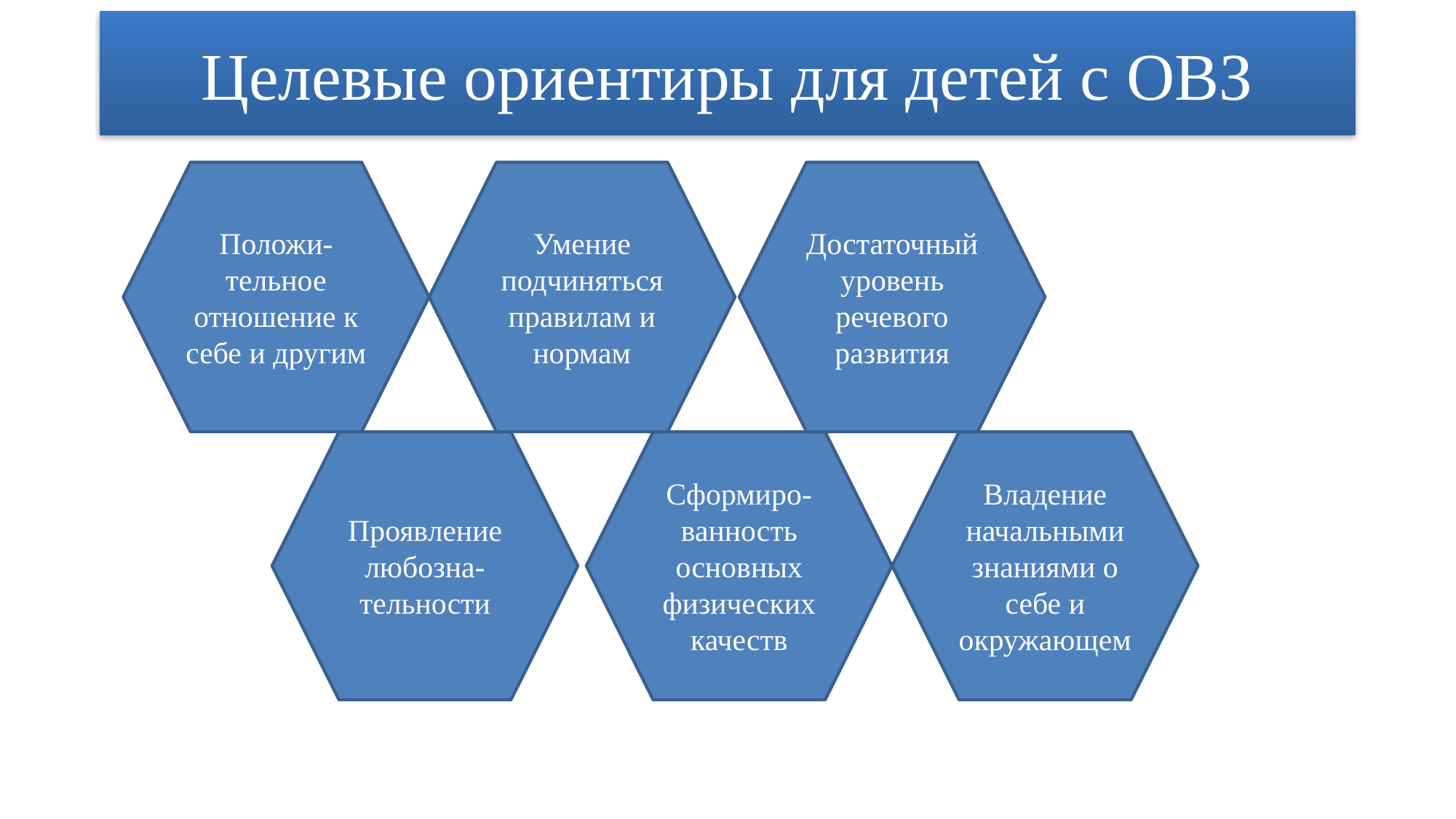

# Целевые ориентиры для детей с ОВЗ
Умение подчиняться правилам и нормам
Положи-тельное отношение к себе и другим
Достаточный уровень речевого развития
Проявление любозна-тельности
Сформиро-ванность основных физических качеств
Владение начальными знаниями о себе и окружающем